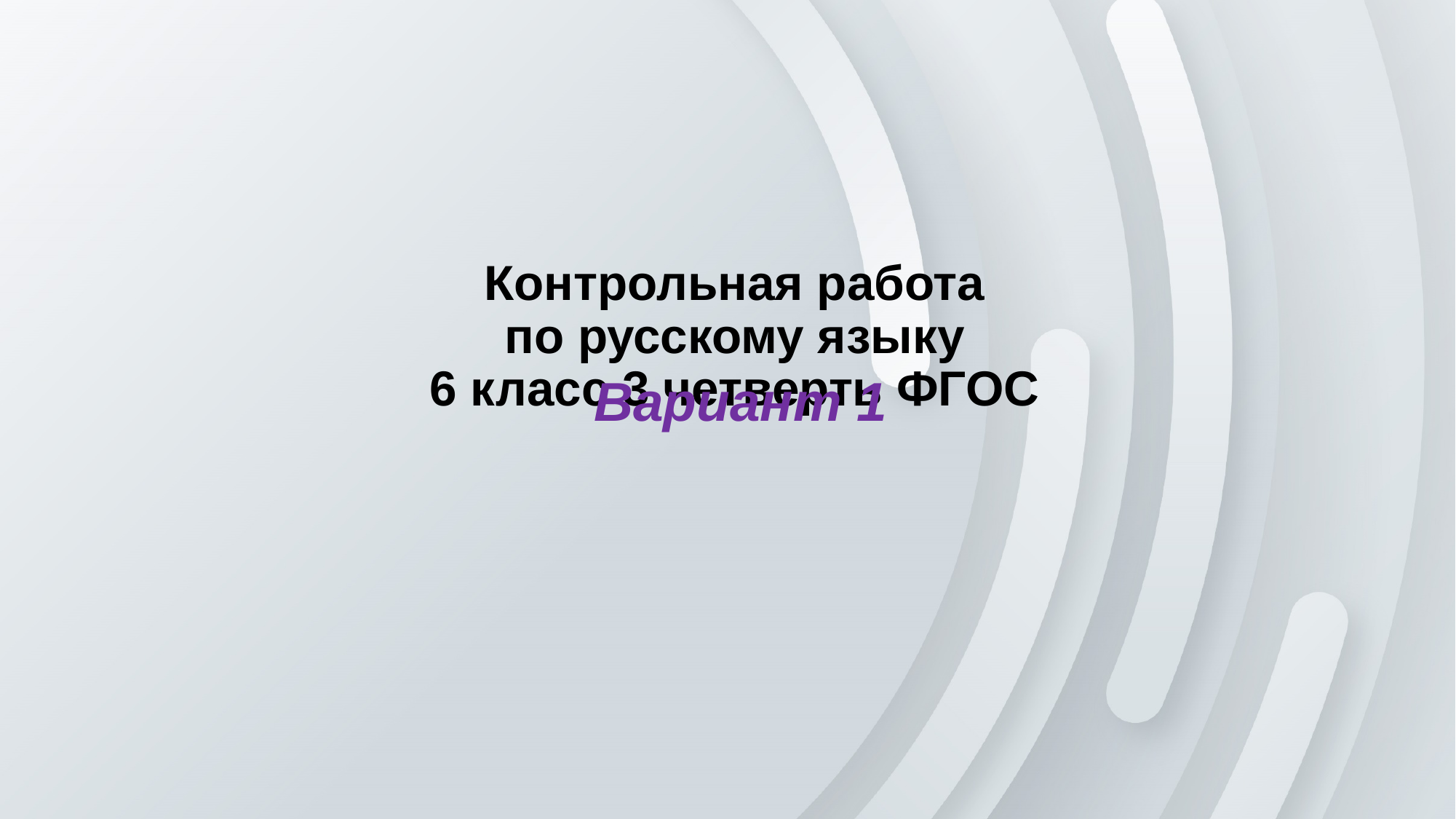

# Контрольная работа по русскому языку 6 класс 3 четверть ФГОС
Вариант 1